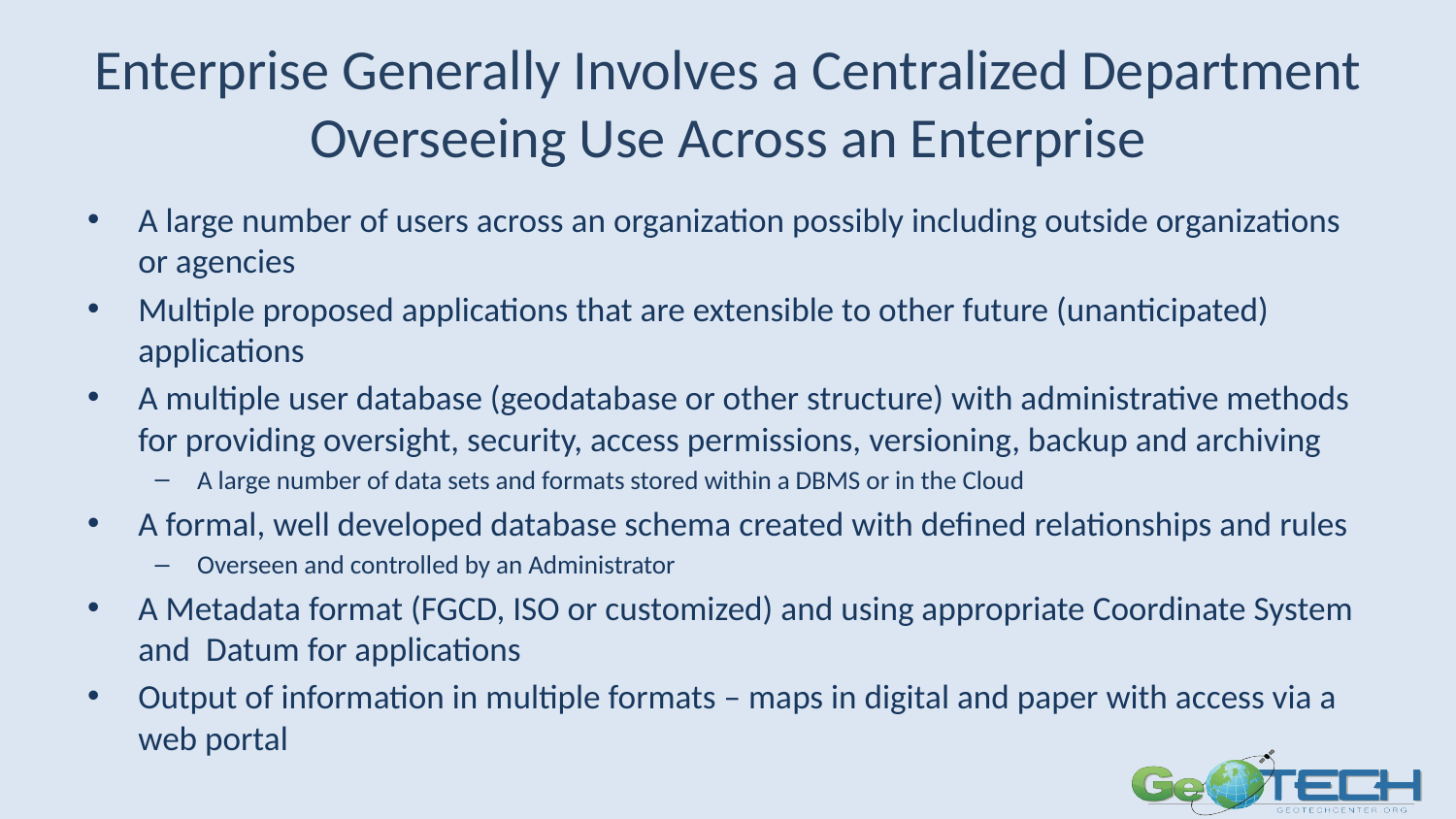

# Enterprise Generally Involves a Centralized Department Overseeing Use Across an Enterprise
A large number of users across an organization possibly including outside organizations or agencies
Multiple proposed applications that are extensible to other future (unanticipated) applications
A multiple user database (geodatabase or other structure) with administrative methods for providing oversight, security, access permissions, versioning, backup and archiving
A large number of data sets and formats stored within a DBMS or in the Cloud
A formal, well developed database schema created with defined relationships and rules
Overseen and controlled by an Administrator
A Metadata format (FGCD, ISO or customized) and using appropriate Coordinate System and  Datum for applications
Output of information in multiple formats – maps in digital and paper with access via a web portal